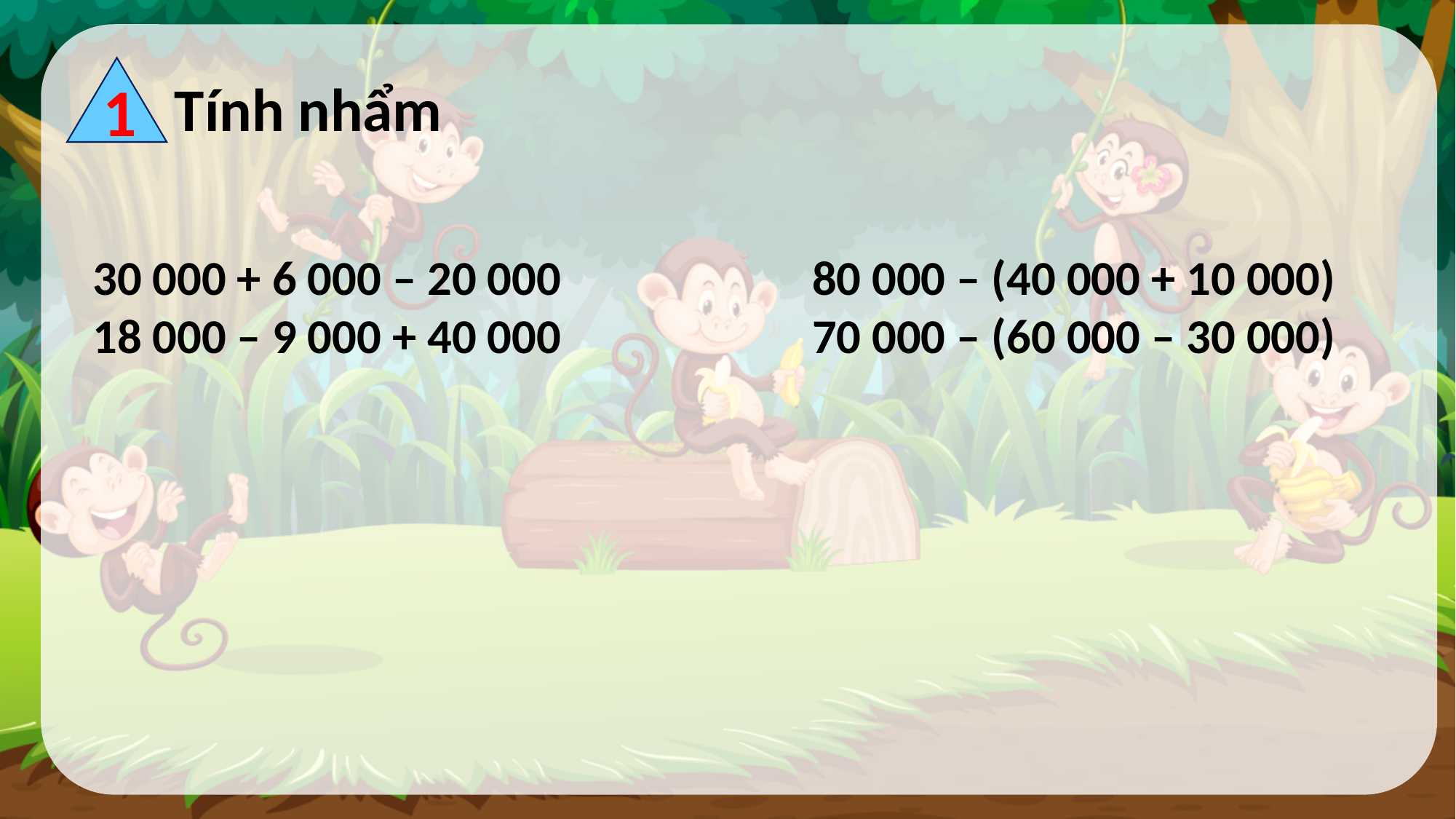

1
Tính nhẩm
30 000 + 6 000 – 20 000                       80 000 – (40 000 + 10 000)
18 000 – 9 000 + 40 000                       70 000 – (60 000 – 30 000)